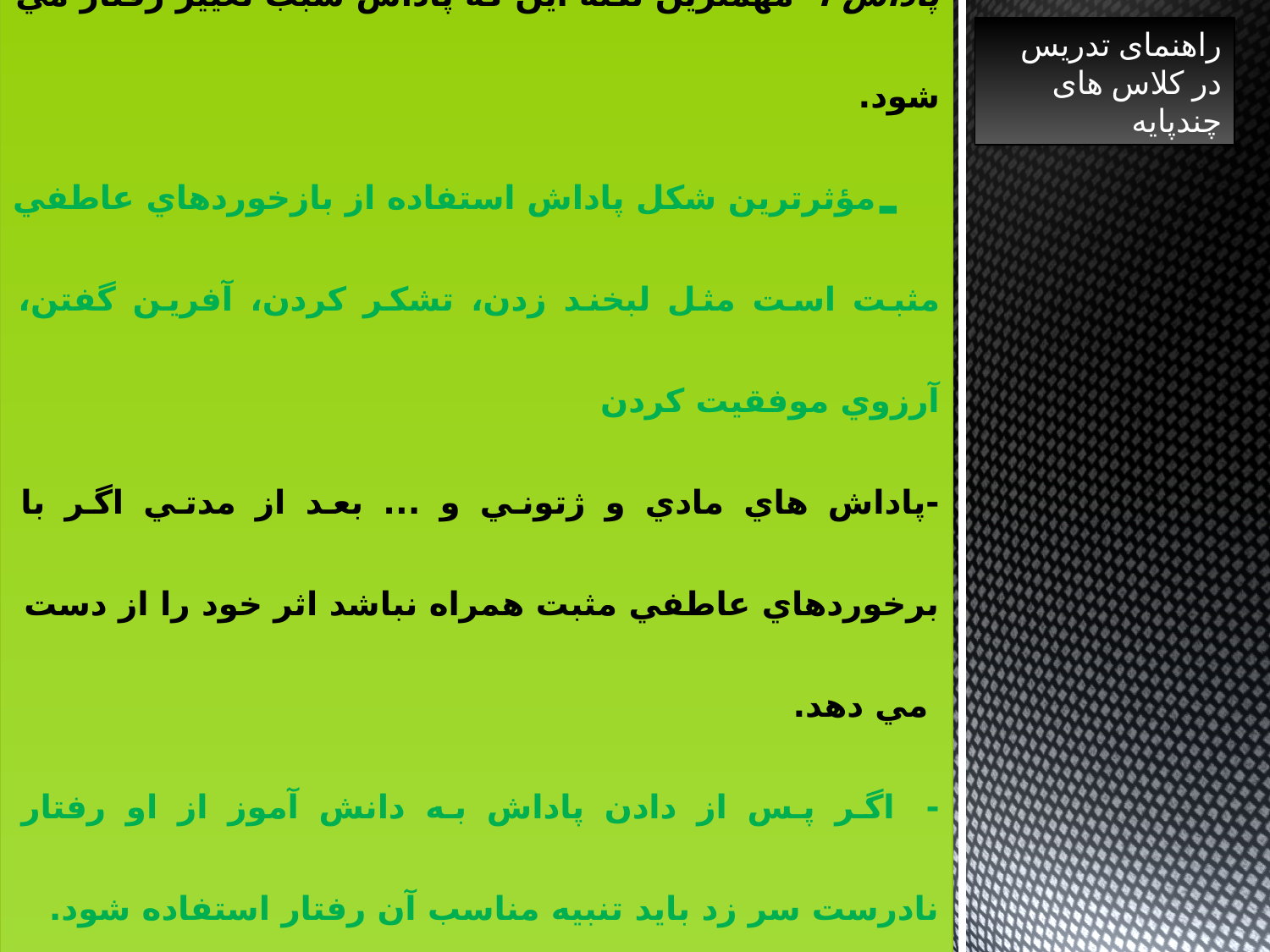

بزرگ ترين تنبيه حذف پاداش است.
پاداش :  مهمترين نكته اين كه پاداش سبب تغيير رفتار مي شود.
  -مؤثرترين شكل پاداش استفاده از بازخوردهاي عاطفي مثبت است مثل لبخند زدن، تشكر كردن، آفرين گفتن، آرزوي موفقيت كردن
-پاداش هاي مادي و ژتوني و ... بعد از مدتي اگر با برخوردهاي عاطفي مثبت همراه نباشد اثر خود را از دست   مي دهد.
-  اگر پس از دادن پاداش به دانش آموز از او رفتار نادرست سر زد بايد تنبيه مناسب آن رفتار استفاده شود.
- پاداش بايد عادلانه باشد. نبايد از جايزه به عنوان پاداش براي آرام كردن دانش آموزان پردردسر استفاده كرد.

راهنمای تدریس در کلاس های چندپایه